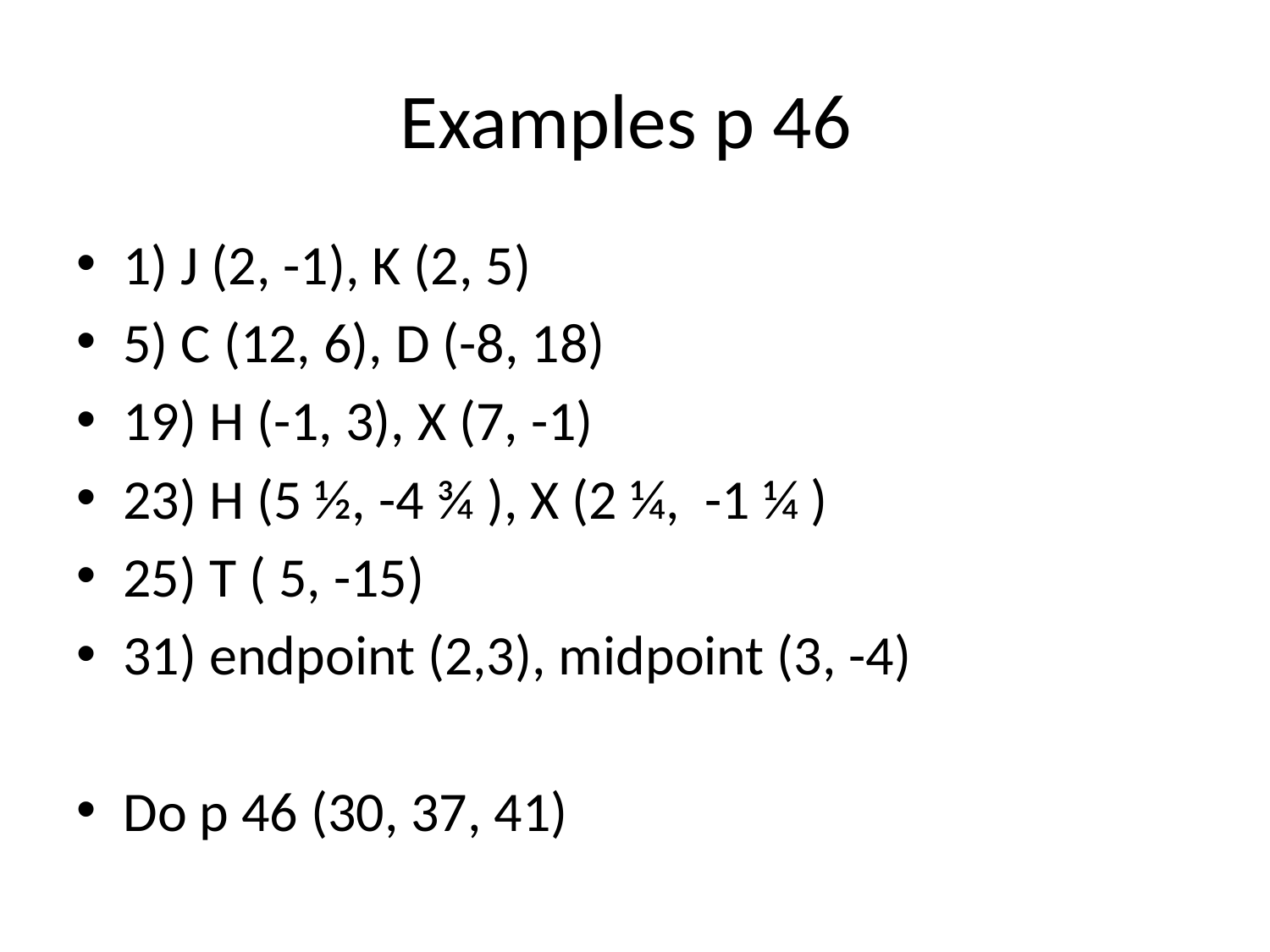

# Examples p 46
1) J (2, -1), K (2, 5)
5) C (12, 6), D (-8, 18)
19) H (-1, 3), X (7, -1)
23) H (5 ½, -4 ¾ ), X (2 ¼,  -1 ¼ )
25) T ( 5, -15)
31) endpoint (2,3), midpoint (3, -4)

Do p 46 (30, 37, 41)